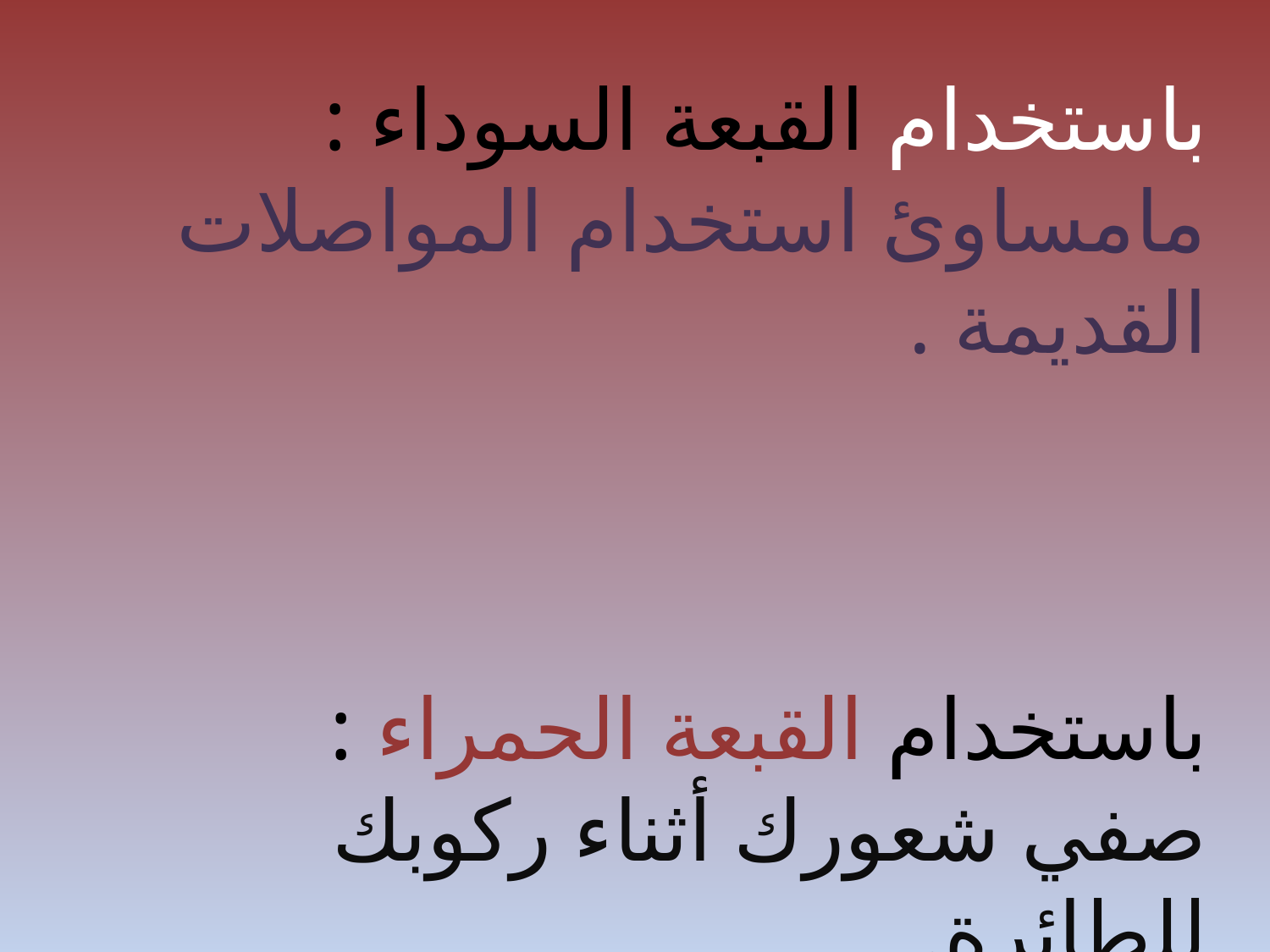

باستخدام القبعة السوداء :
مامساوئ استخدام المواصلات القديمة .

باستخدام القبعة الحمراء :
صفي شعورك أثناء ركوبك للطائرة.